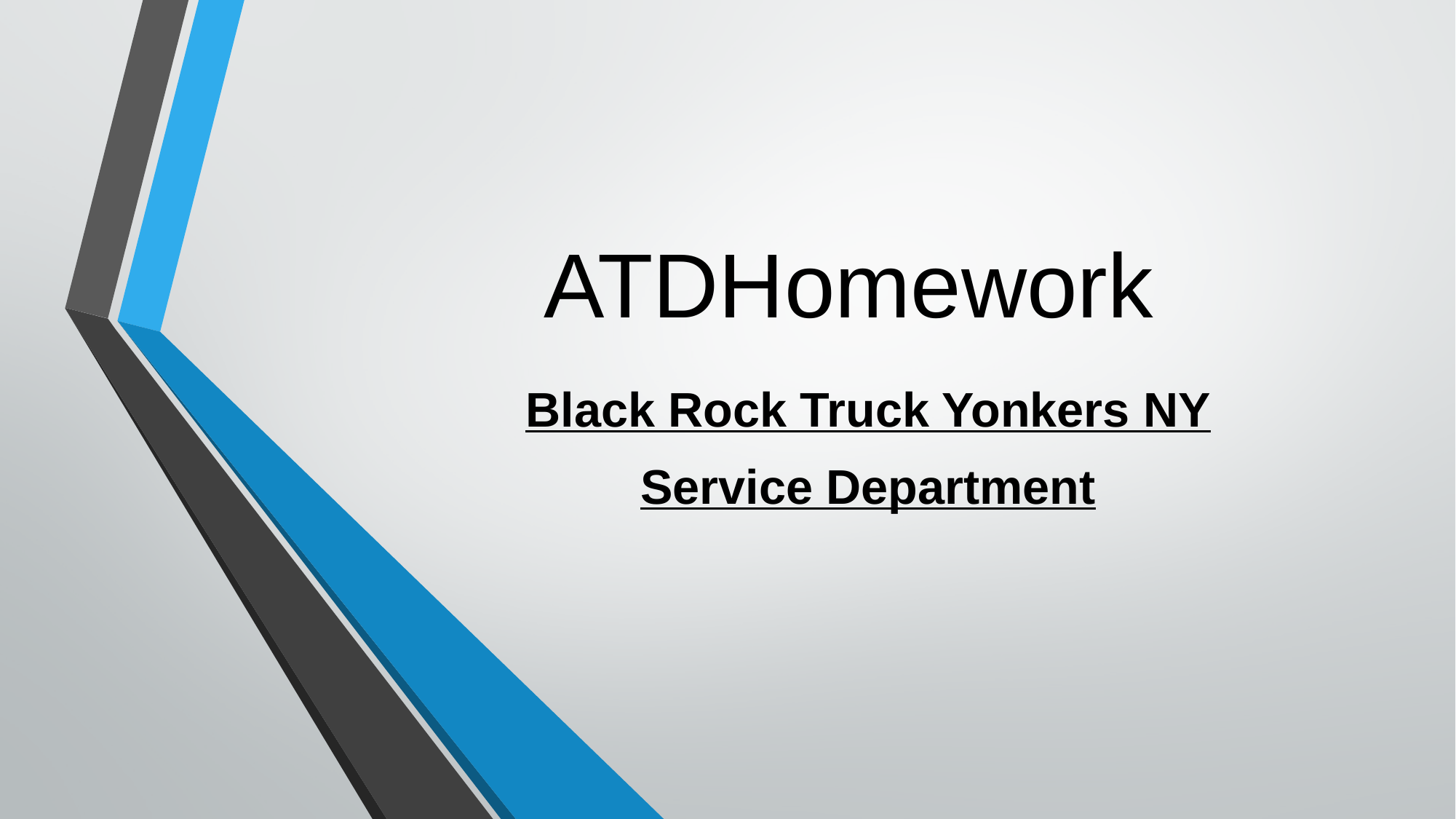

# ATDHomework
Black Rock Truck Yonkers NY
Service Department